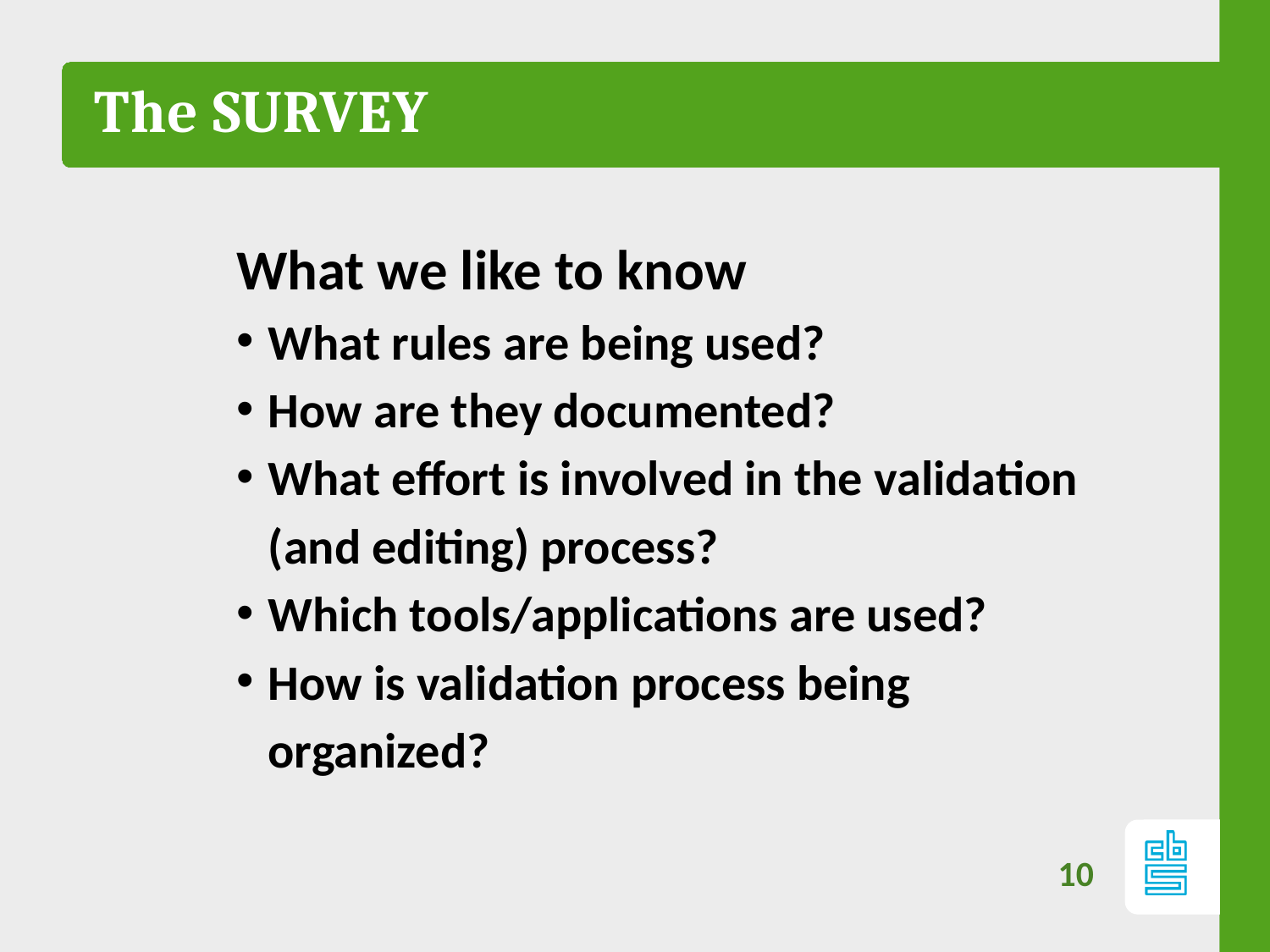

The SURVEY
What we like to know
What rules are being used?
How are they documented?
What effort is involved in the validation (and editing) process?
Which tools/applications are used?
How is validation process being organized?
10